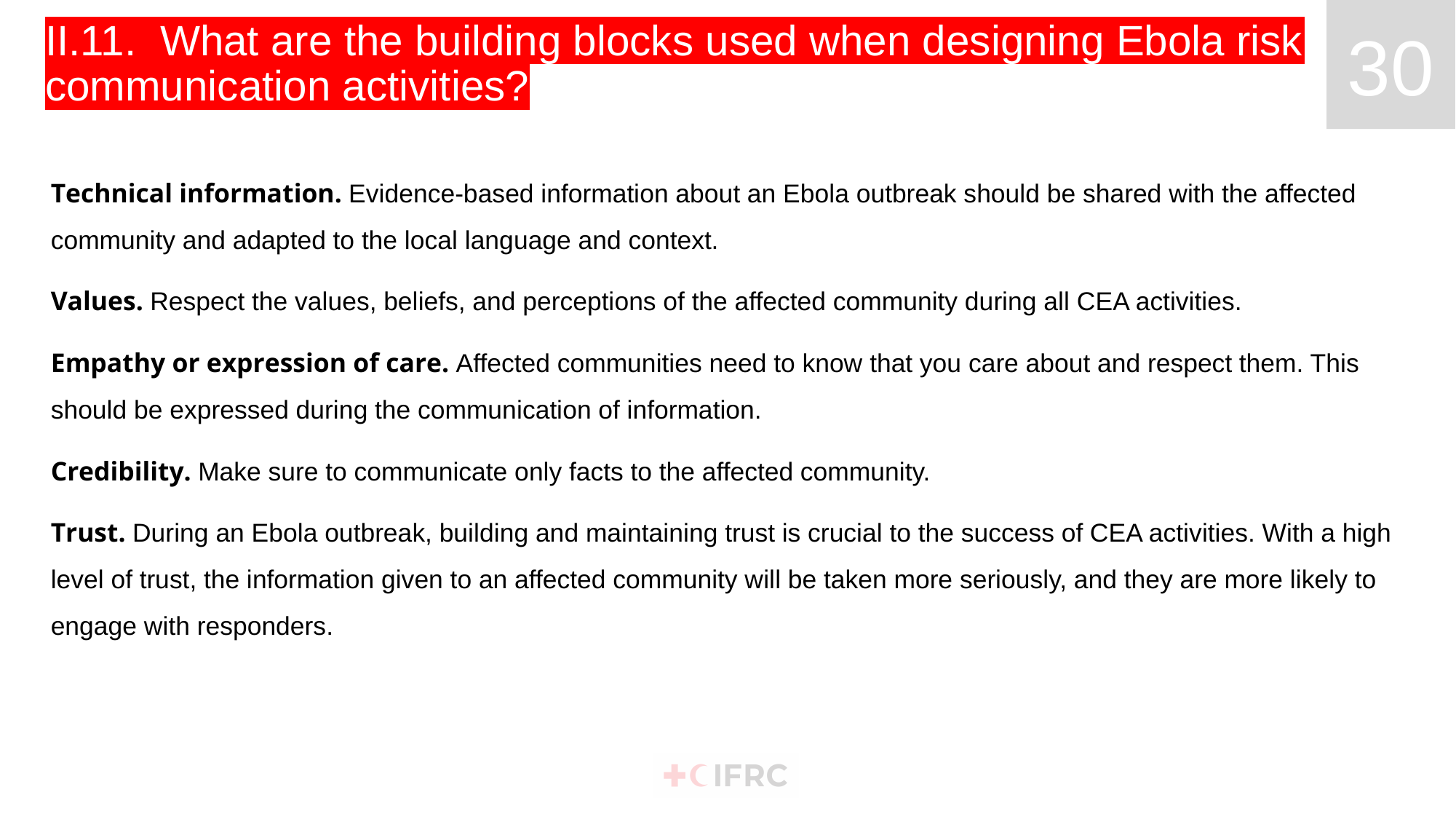

# II.11.  What are the building blocks used when designing Ebola risk communication activities?
Technical information. Evidence-based information about an Ebola outbreak should be shared with the affected community and adapted to the local language and context.
Values. Respect the values, beliefs, and perceptions of the affected community during all CEA activities.
Empathy or expression of care. Affected communities need to know that you care about and respect them. This should be expressed during the communication of information.
Credibility. Make sure to communicate only facts to the affected community.
Trust. During an Ebola outbreak, building and maintaining trust is crucial to the success of CEA activities. With a high level of trust, the information given to an affected community will be taken more seriously, and they are more likely to engage with responders.